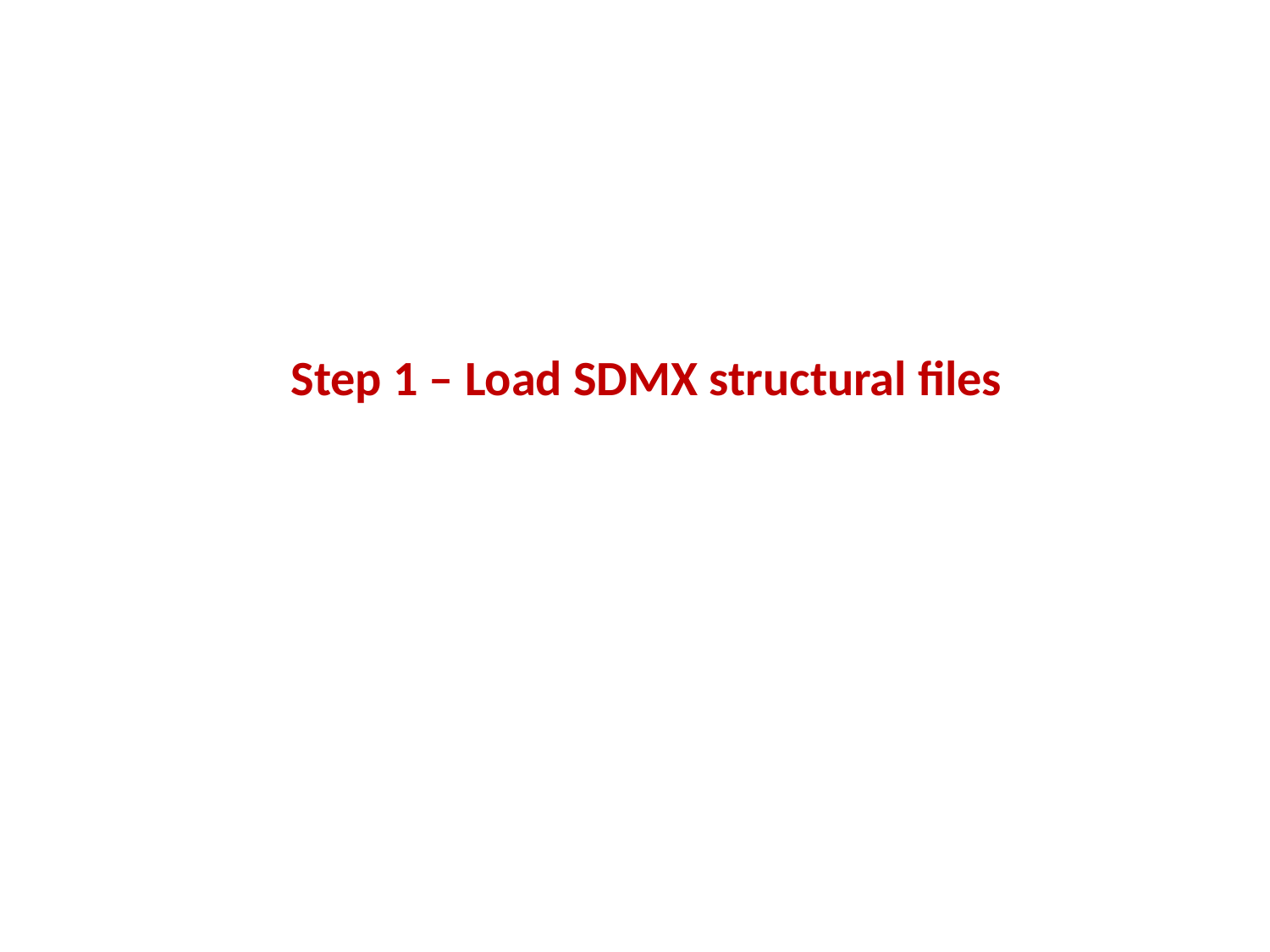

Step 1 – Load SDMX structural files